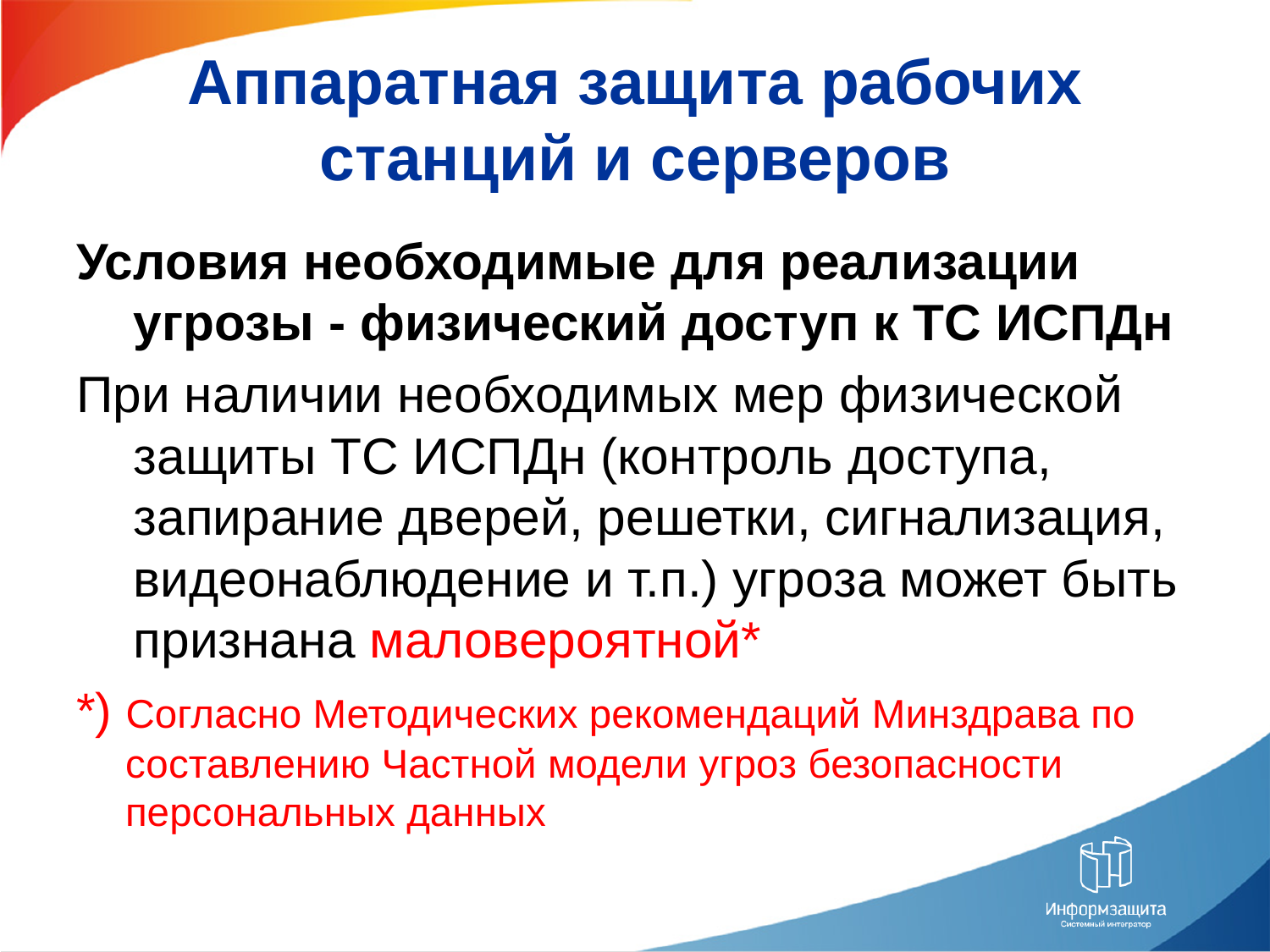

# Аппаратная защита рабочих станций и серверов
Условия необходимые для реализации угрозы - физический доступ к ТС ИСПДн
При наличии необходимых мер физической защиты ТС ИСПДн (контроль доступа, запирание дверей, решетки, сигнализация, видеонаблюдение и т.п.) угроза может быть признана маловероятной*
*) Согласно Методических рекомендаций Минздрава по составлению Частной модели угроз безопасности персональных данных